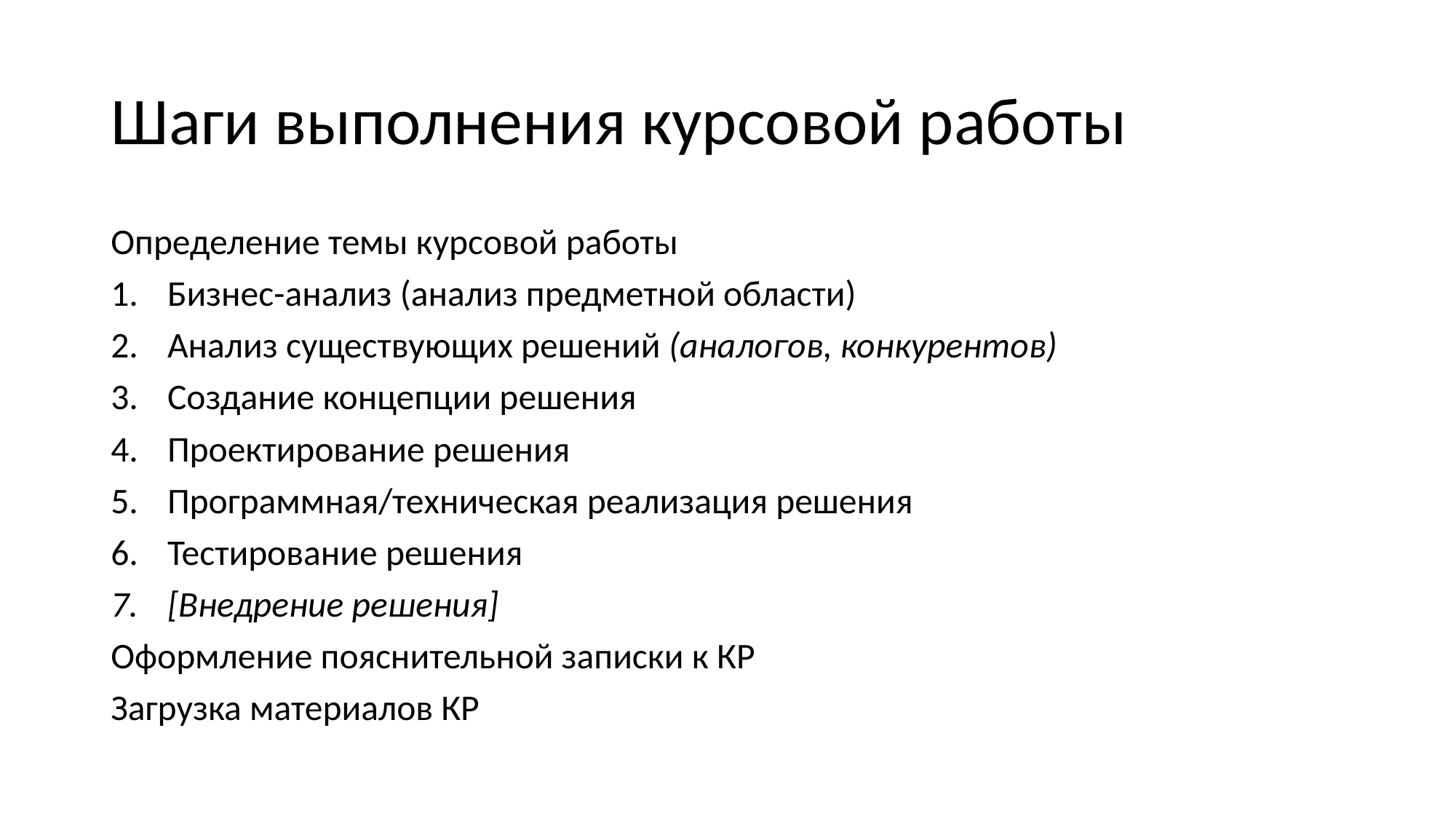

# Шаги выполнения курсовой работы
Определение темы курсовой работы
Бизнес-анализ (анализ предметной области)
Анализ существующих решений (аналогов, конкурентов)
Создание концепции решения
Проектирование решения
Программная/техническая реализация решения
Тестирование решения
[Внедрение решения]
Оформление пояснительной записки к КР
Загрузка материалов КР